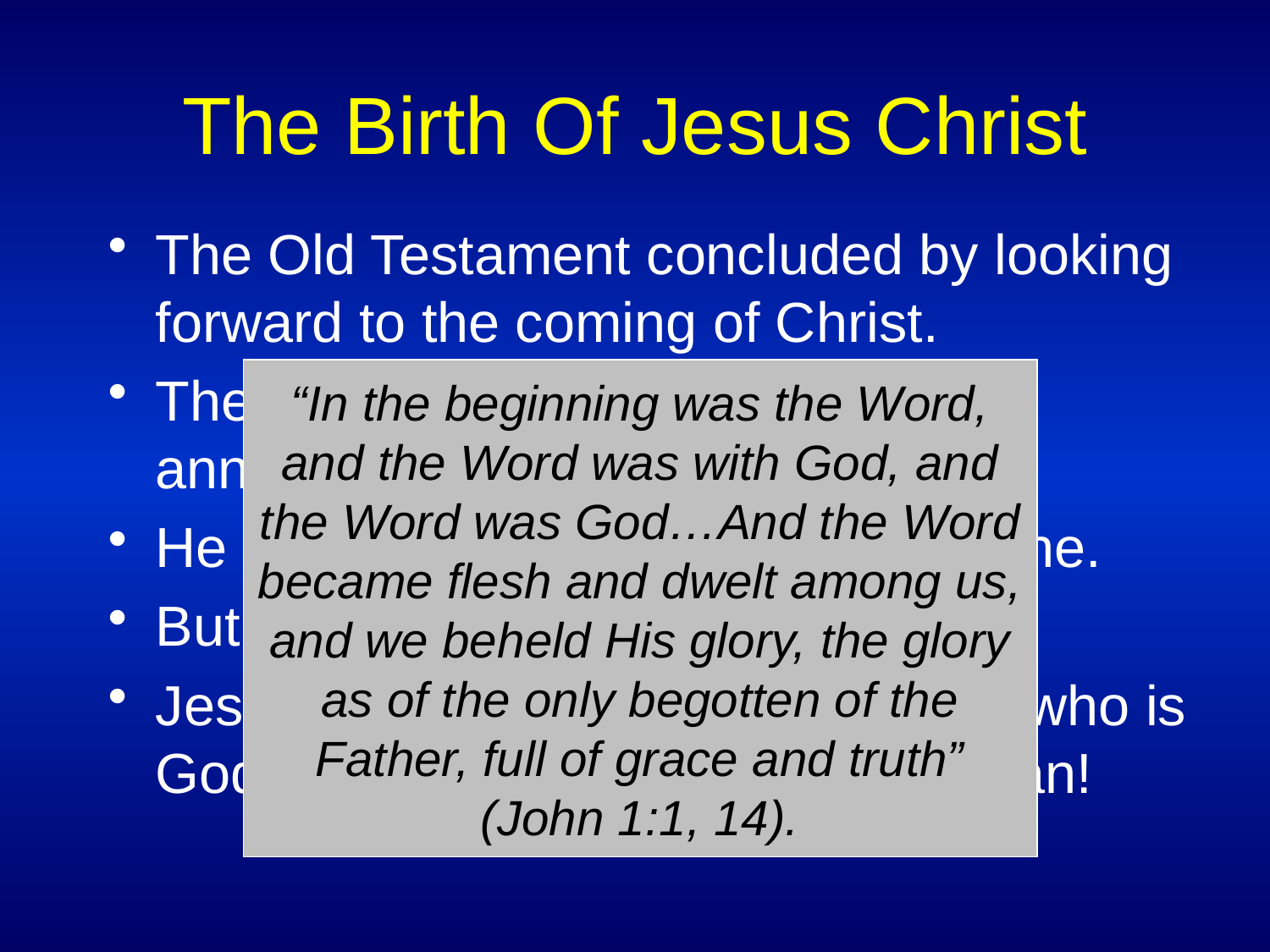

# The Birth Of Jesus Christ
The Old Testament concluded by looking forward to the coming of Christ.
The New Testament begins by announcing the birth of Christ.
He comes from the correct family line.
But, he is also the Son of God.
Jesus existed from eternity as one who is God before he came to earth as man!
“In the beginning was the Word, and the Word was with God, and the Word was God…And the Word became flesh and dwelt among us, and we beheld His glory, the glory as of the only begotten of the Father, full of grace and truth” (John 1:1, 14).